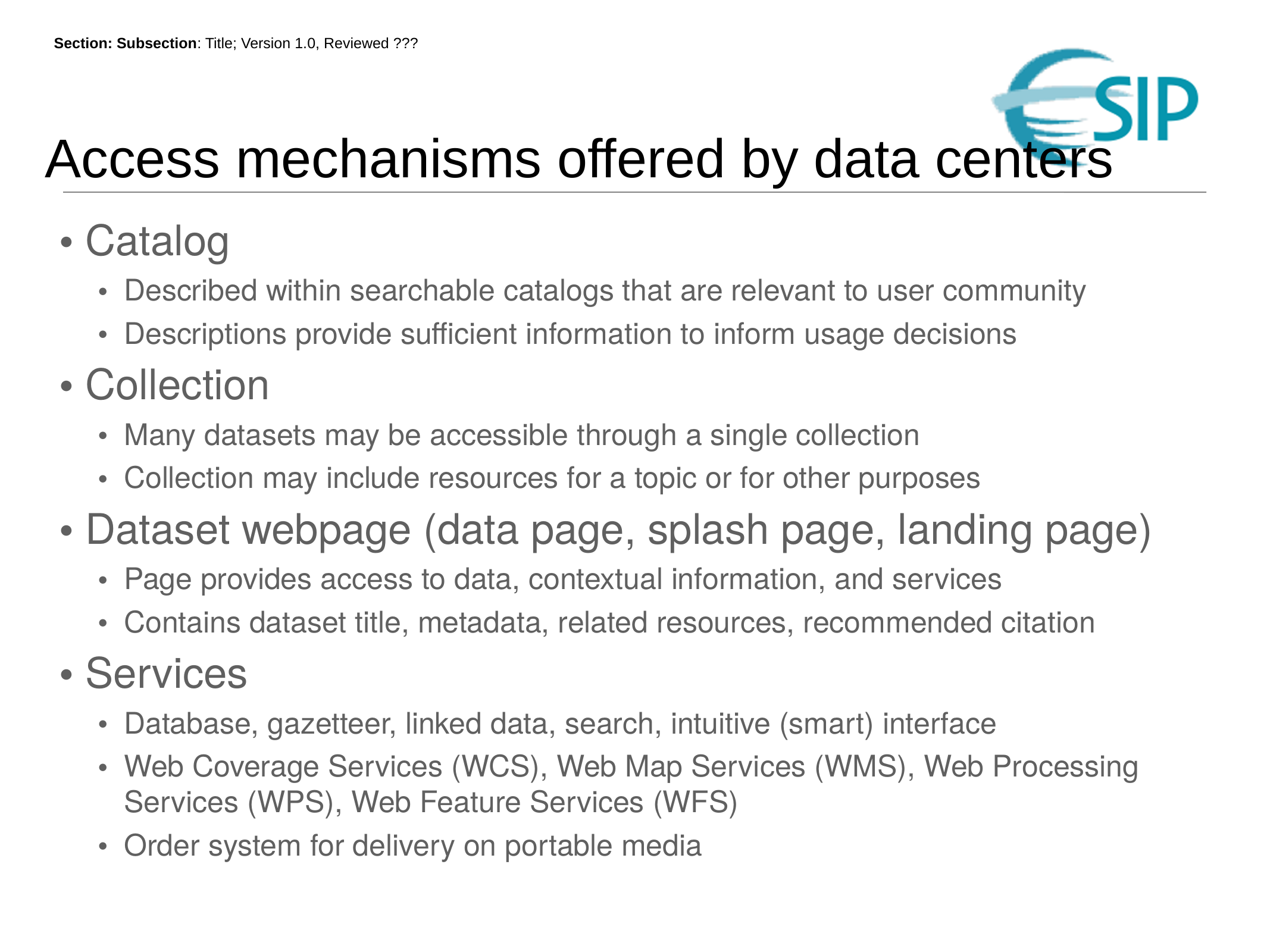

# Access mechanisms offered by data centers
Catalog
Described within searchable catalogs that are relevant to user community
Descriptions provide sufficient information to inform usage decisions
Collection
Many datasets may be accessible through a single collection
Collection may include resources for a topic or for other purposes
Dataset webpage (data page, splash page, landing page)
Page provides access to data, contextual information, and services
Contains dataset title, metadata, related resources, recommended citation
Services
Database, gazetteer, linked data, search, intuitive (smart) interface
Web Coverage Services (WCS), Web Map Services (WMS), Web Processing Services (WPS), Web Feature Services (WFS)
Order system for delivery on portable media